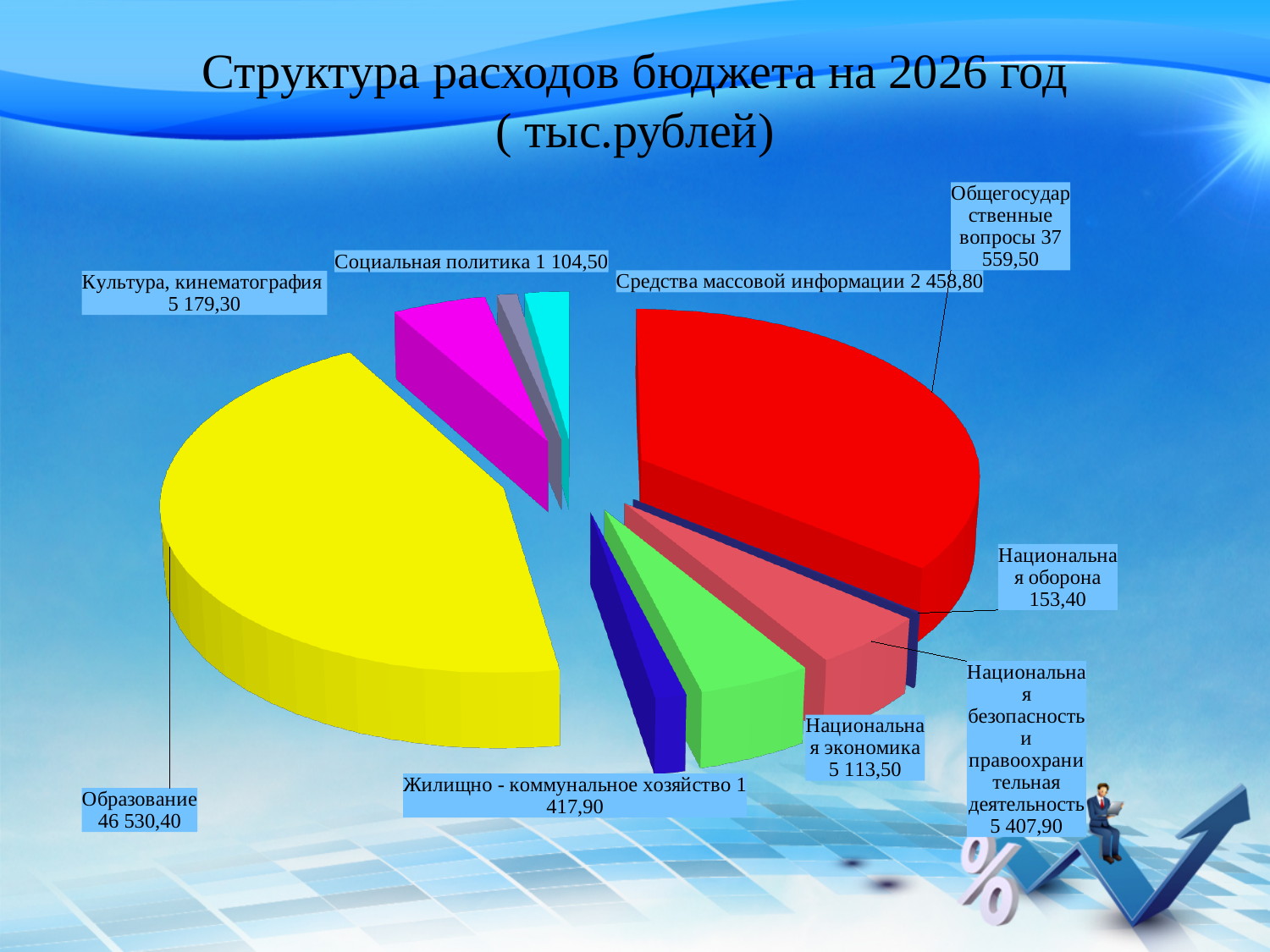

# Структура расходов бюджета на 2026 год ( тыс.рублей)

[unsupported chart]